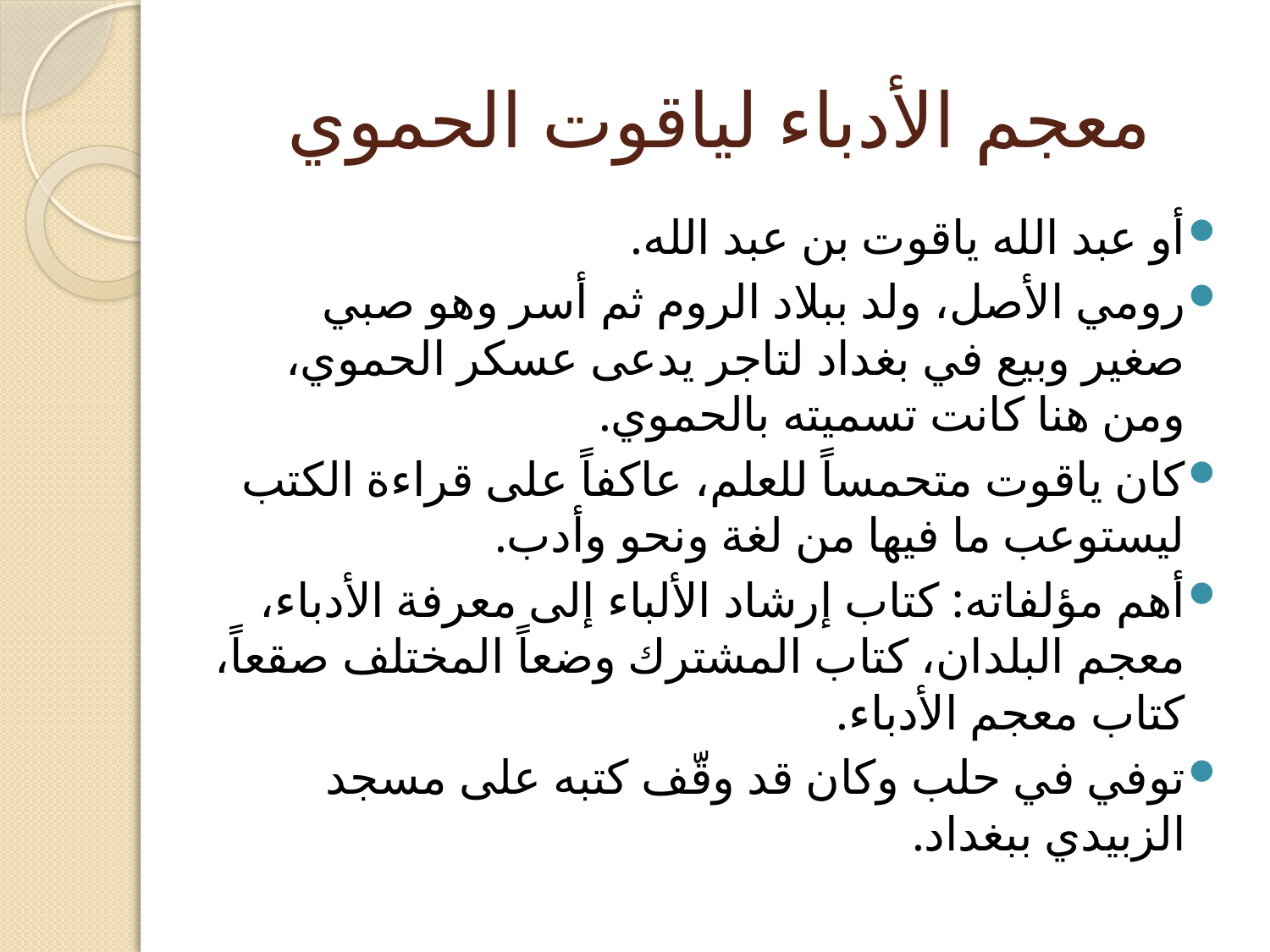

# معجم الأدباء لياقوت الحموي
أو عبد الله ياقوت بن عبد الله.
رومي الأصل، ولد ببلاد الروم ثم أسر وهو صبي صغير وبيع في بغداد لتاجر يدعى عسكر الحموي، ومن هنا كانت تسميته بالحموي.
كان ياقوت متحمساً للعلم، عاكفاً على قراءة الكتب ليستوعب ما فيها من لغة ونحو وأدب.
أهم مؤلفاته: كتاب إرشاد الألباء إلى معرفة الأدباء، معجم البلدان، كتاب المشترك وضعاً المختلف صقعاً، كتاب معجم الأدباء.
توفي في حلب وكان قد وقّف كتبه على مسجد الزبيدي ببغداد.